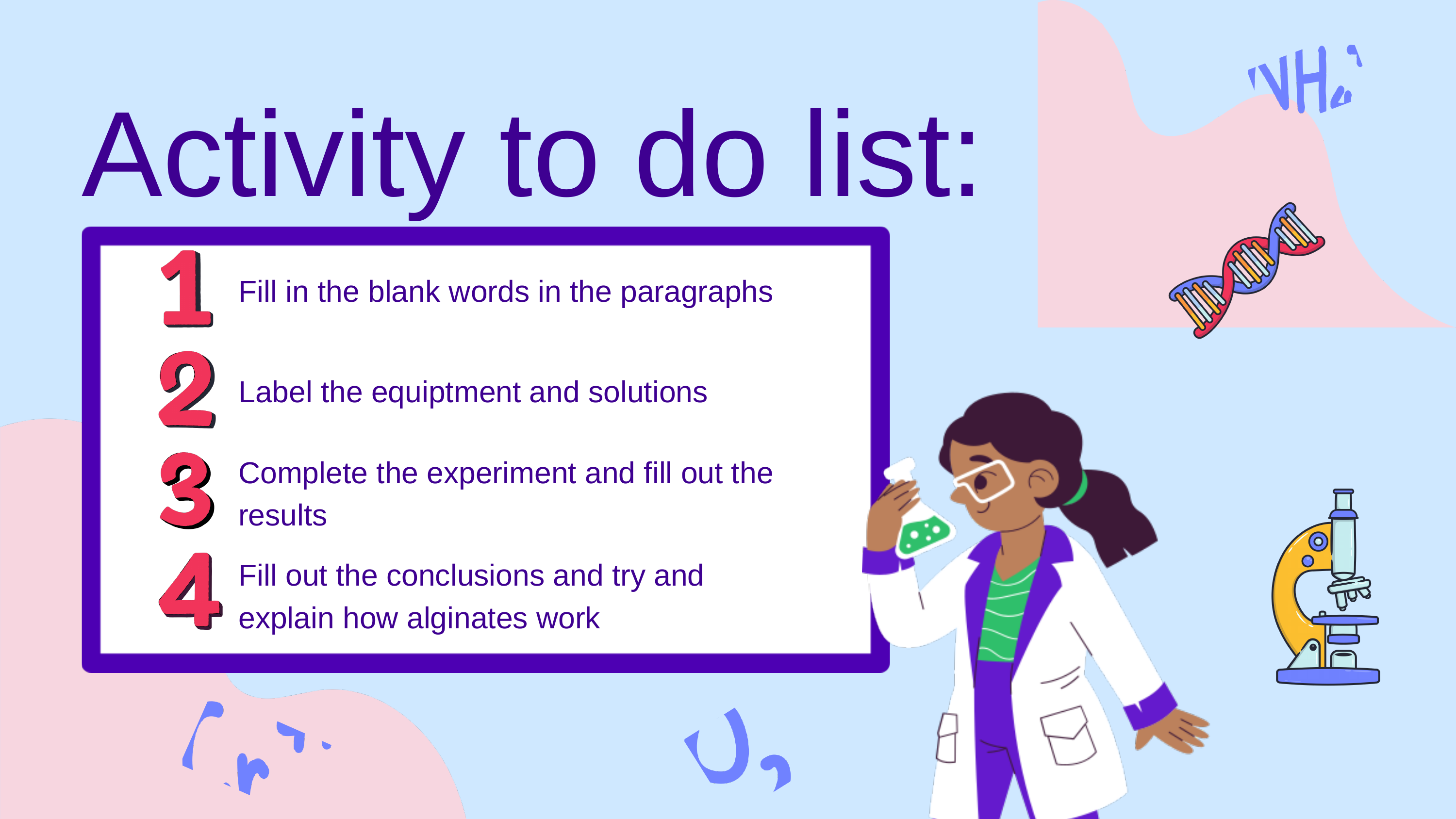

Activity to do list:

Fill in the blank words in the paragraphs

Label the equiptment and solutions

Complete the experiment and fill out the results

Fill out the conclusions and try and explain how alginates work